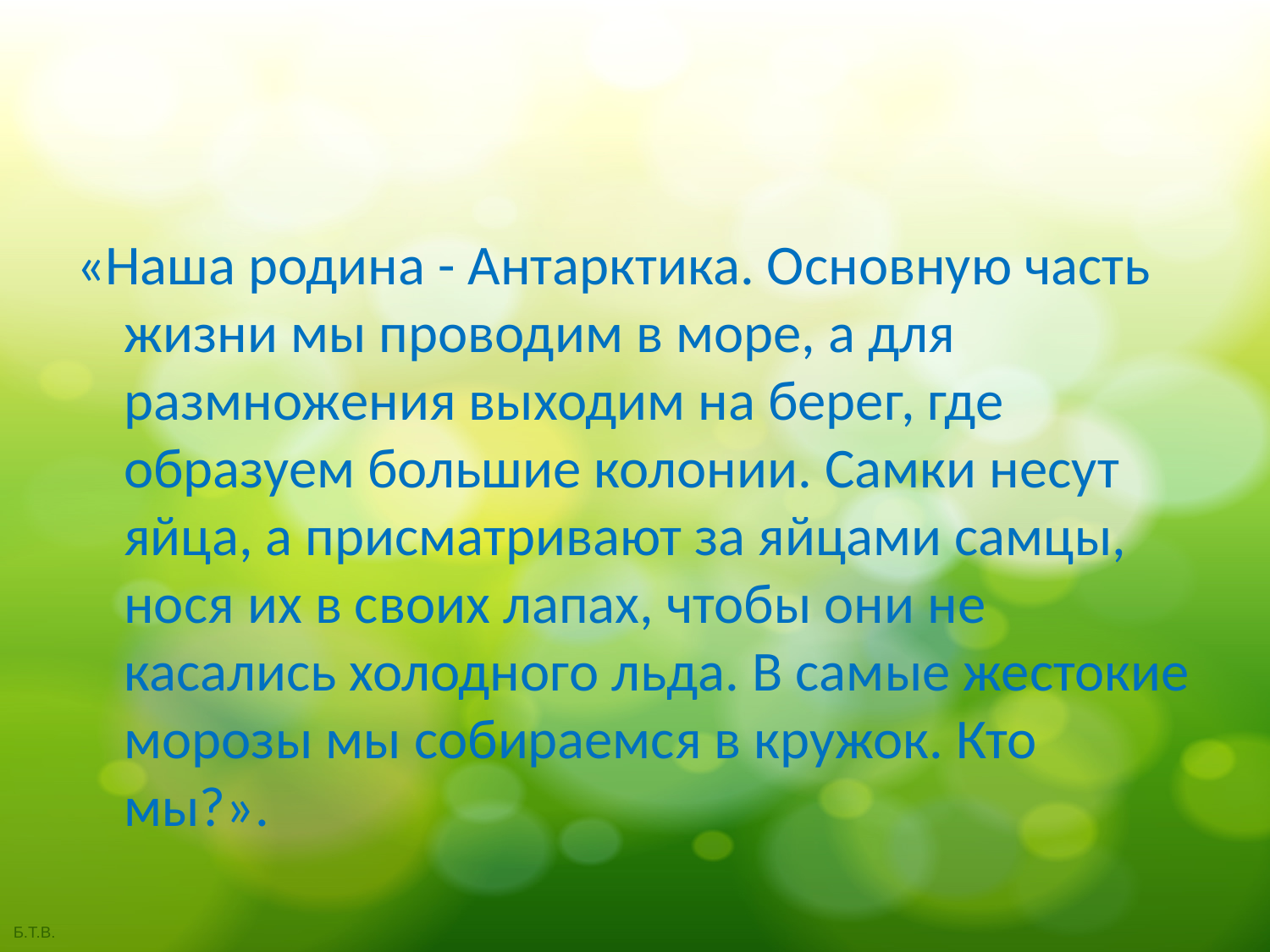

#
«Наша родина - Антарктика. Основную часть жизни мы проводим в море, а для размножения выходим на берег, где образуем большие колонии. Самки несут яйца, а присматривают за яйцами самцы, нося их в своих лапах, чтобы они не касались холодного льда. В самые жестокие морозы мы собираемся в кружок. Кто мы?».